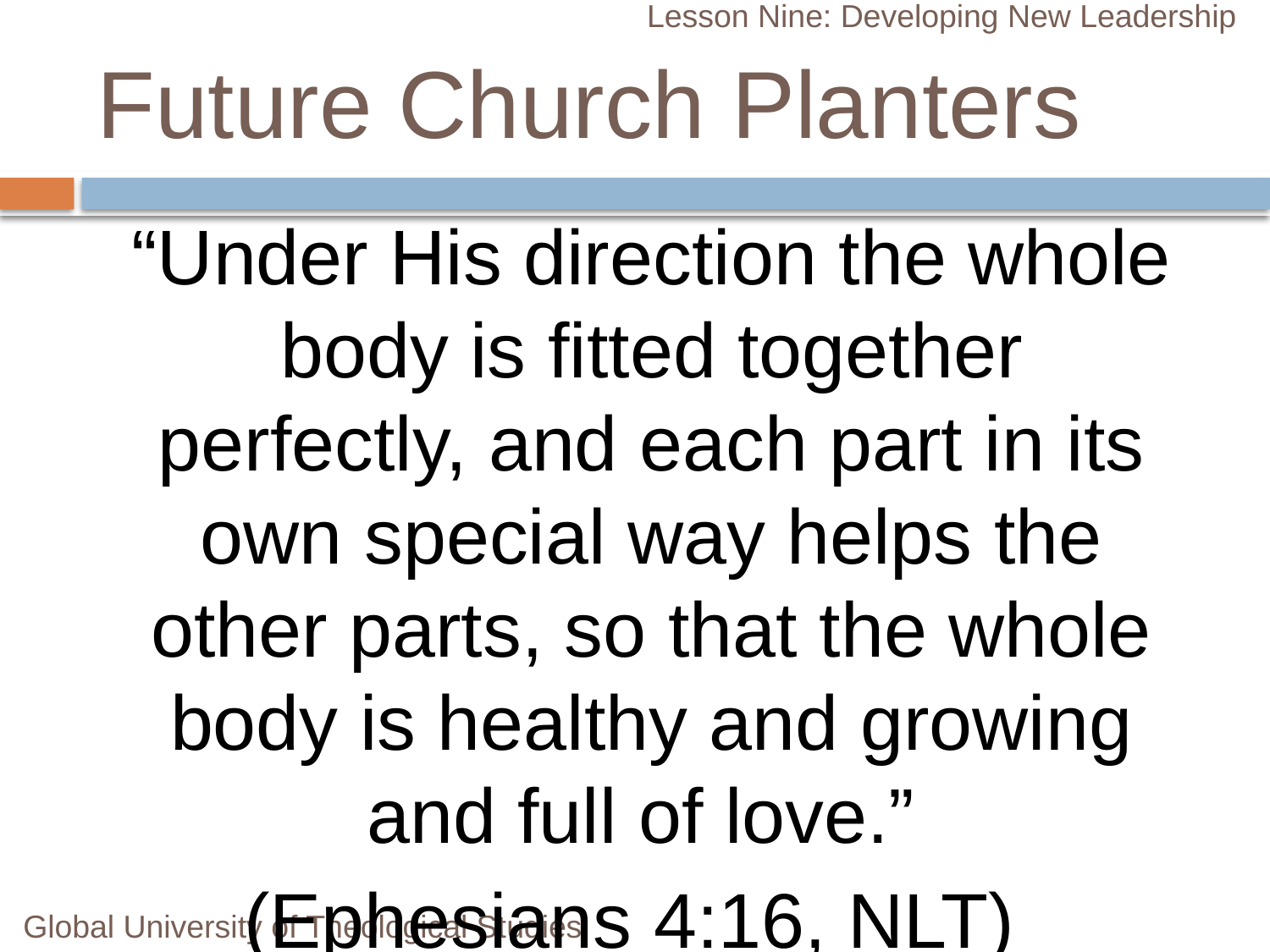

Lesson Nine: Developing New Leadership
# Future Church Planters
	“Under His direction the whole body is fitted together perfectly, and each part in its own special way helps the other parts, so that the whole body is healthy and growing and full of love.”
(Ephesians 4:16, NLT)
Global University of Theological Studies